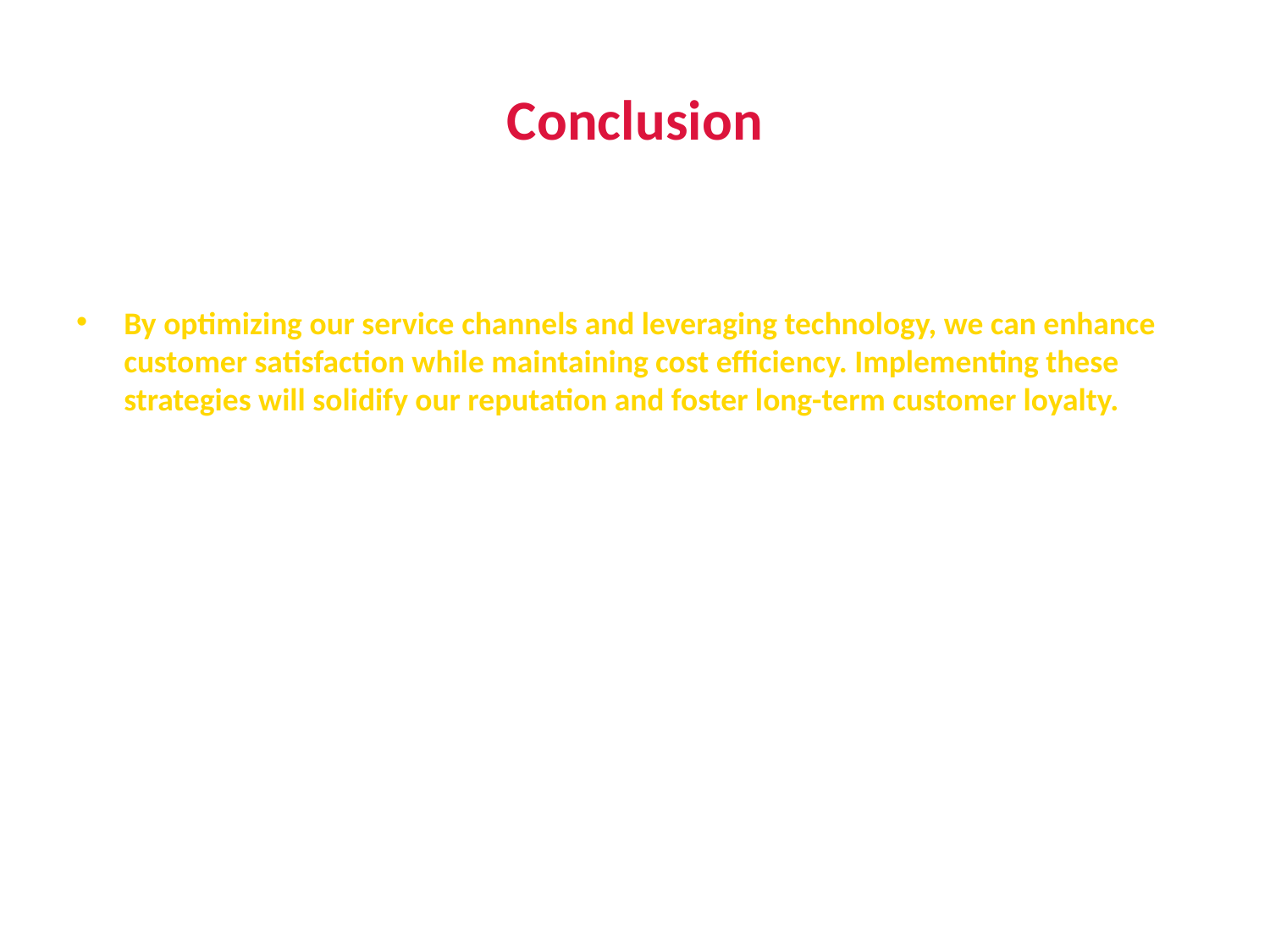

# Conclusion

By optimizing our service channels and leveraging technology, we can enhance customer satisfaction while maintaining cost efficiency. Implementing these strategies will solidify our reputation and foster long-term customer loyalty.